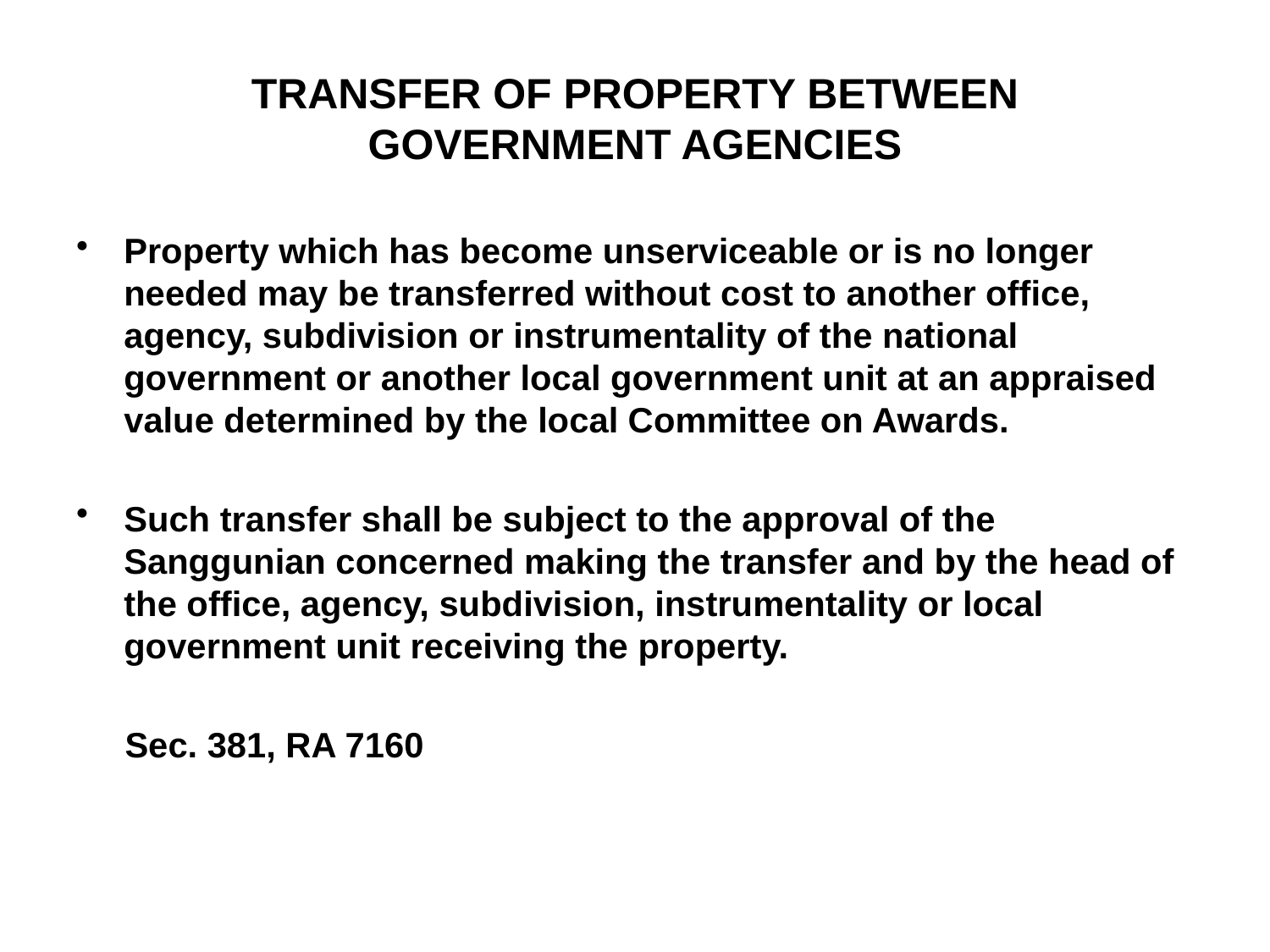

# TRANSFER OF PROPERTY BETWEEN GOVERNMENT AGENCIES
Property which has become unserviceable or is no longer needed may be transferred without cost to another office, agency, subdivision or instrumentality of the national government or another local government unit at an appraised value determined by the local Committee on Awards.

Such transfer shall be subject to the approval of the Sanggunian concerned making the transfer and by the head of the office, agency, subdivision, instrumentality or local government unit receiving the property.

     Sec. 381, RA 7160